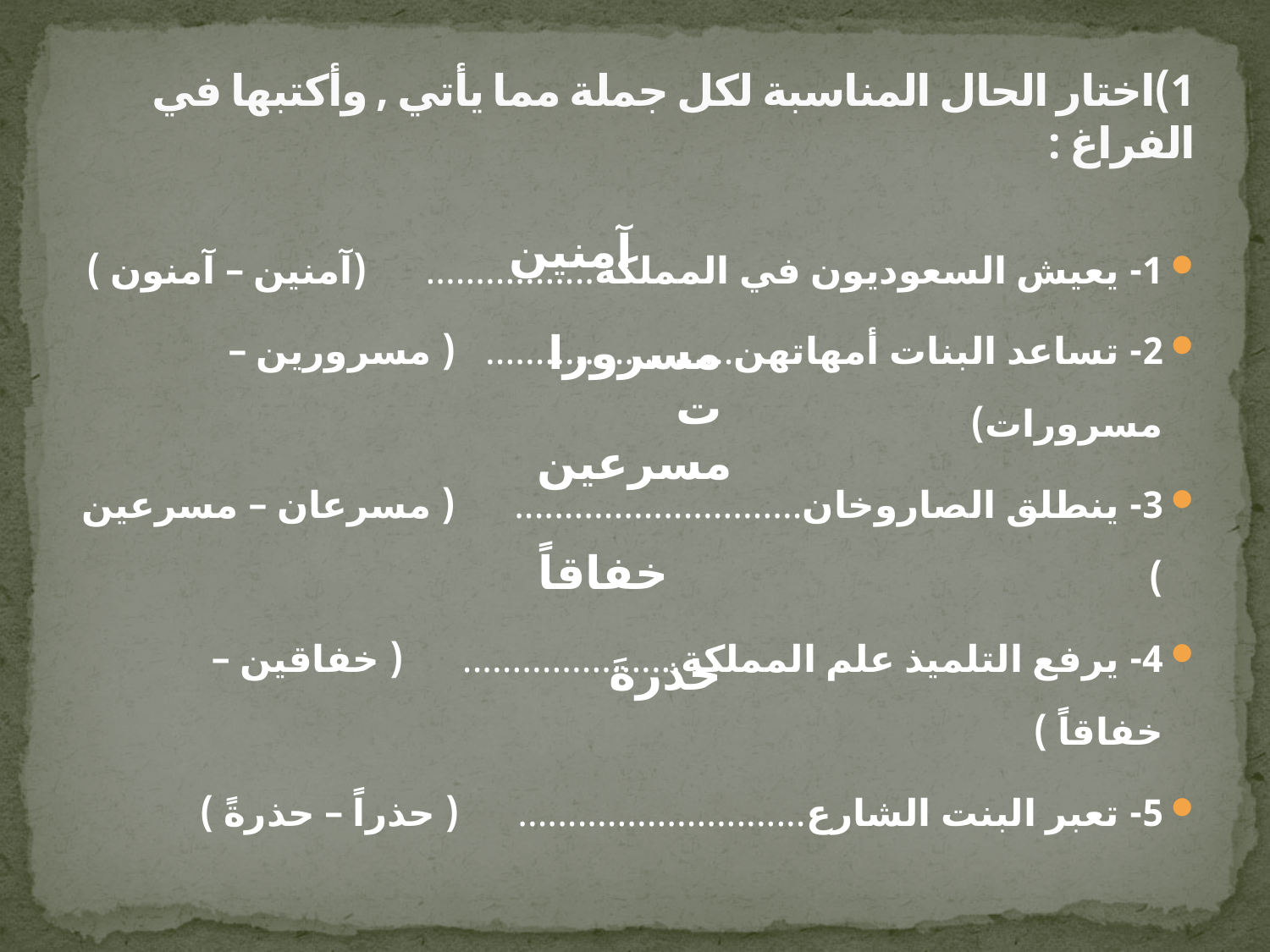

# 1)اختار الحال المناسبة لكل جملة مما يأتي , وأكتبها في الفراغ :
1- يعيش السعوديون في المملكة.................      (آمنين – آمنون )
2- تساعد البنات أمهاتهن.........................   ( مسرورين – مسرورات)
3- ينطلق الصاروخان.............................      ( مسرعان – مسرعين )
4- يرفع التلميذ علم المملكة......................      ( خفاقين – خفاقاً )
5- تعبر البنت الشارع.............................      ( حذراً – حذرةً )
آمنين
مسرورات
مسرعين
خفاقاً
حذرةَ